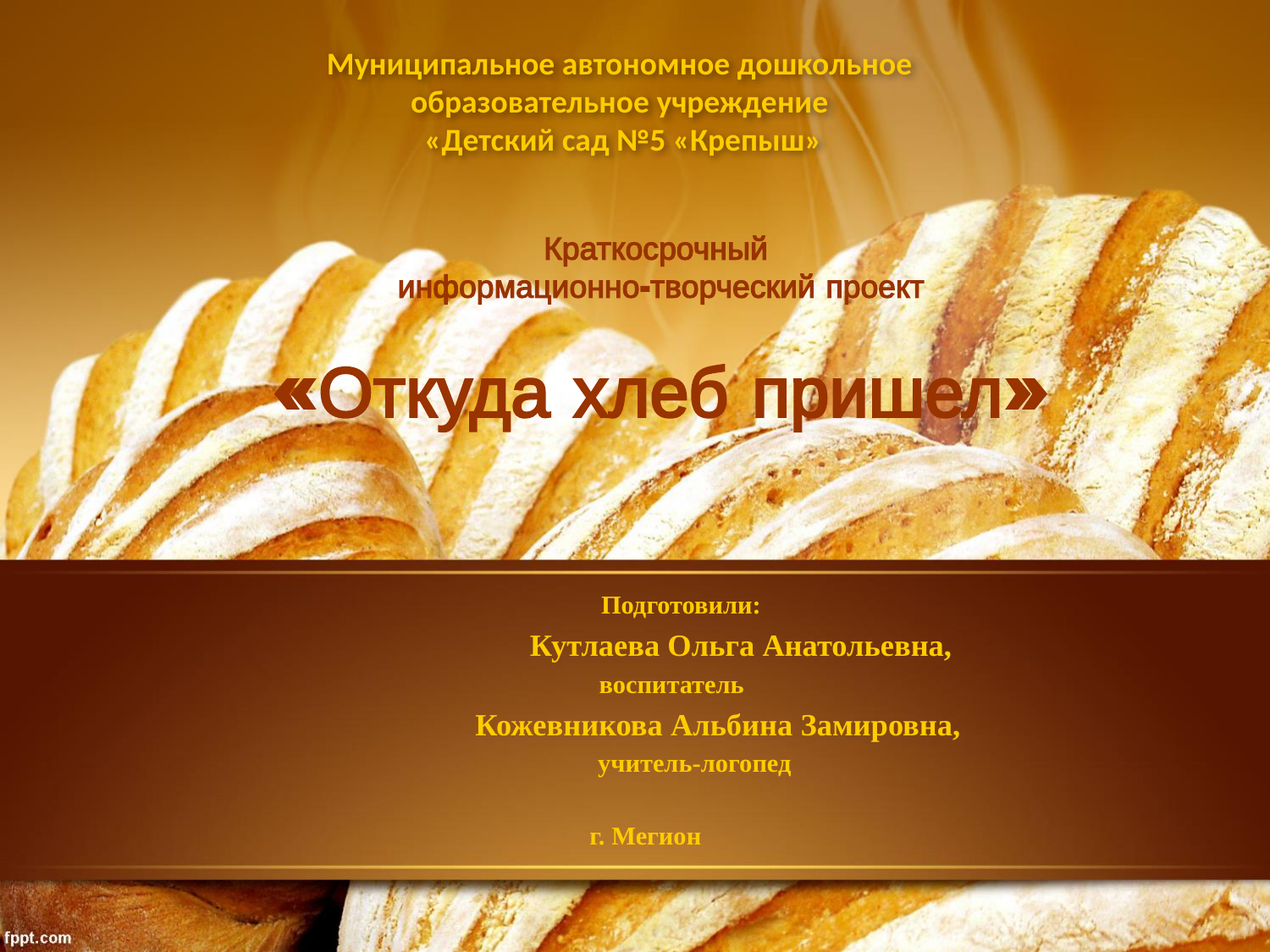

# Муниципальное автономное дошкольное образовательное учреждение «Детский сад №5 «Крепыш»
Краткосрочный
информационно-творческий проект

«Откуда хлеб пришел»
            Подготовили:
		               Кутлаева Ольга Анатольевна,
        воспитатель
			        Кожевникова Альбина Замировна,
                учитель-логопед

г. Мегион